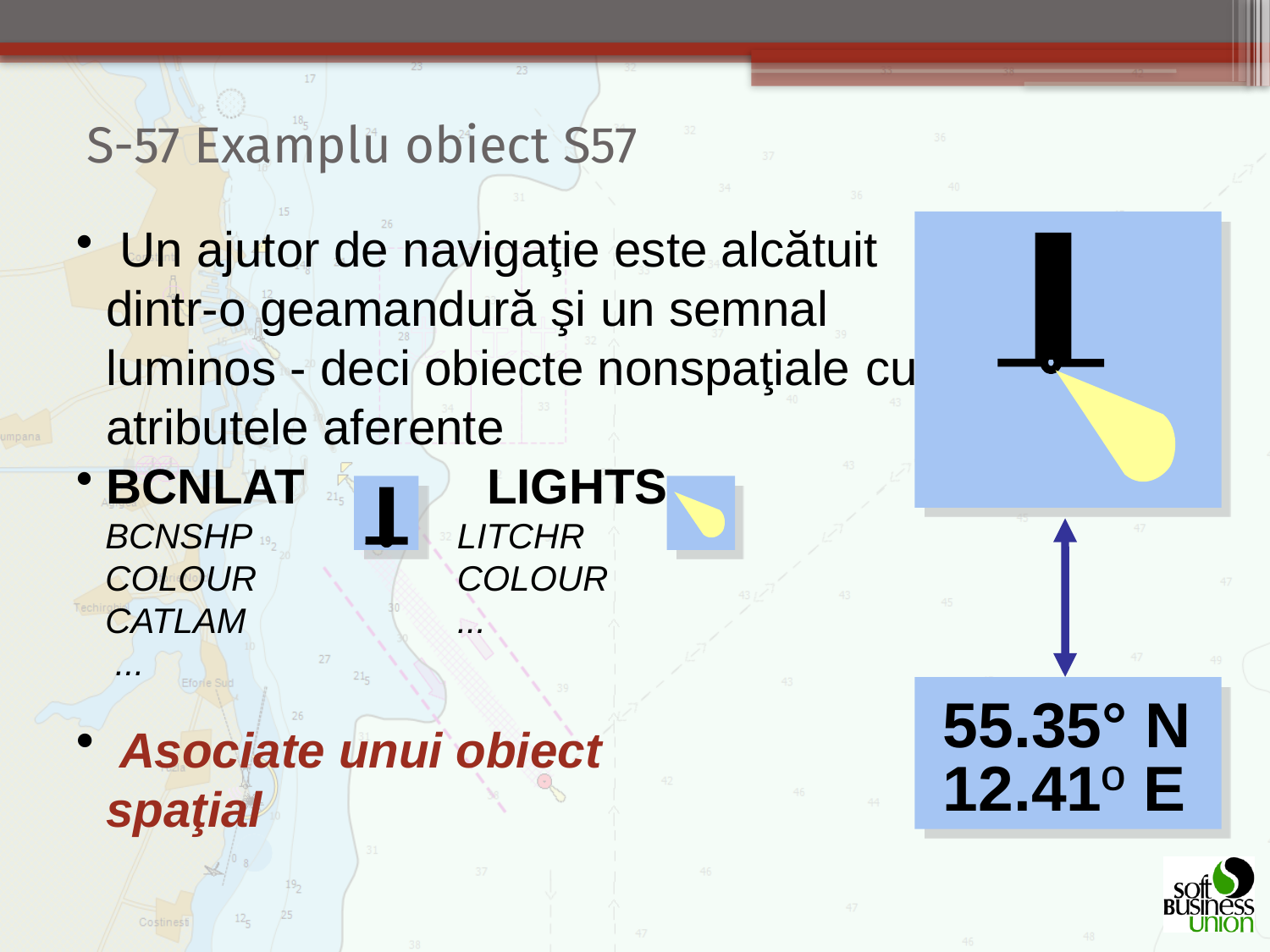

# S-57 Examplu obiect S57
 Un ajutor de navigaţie este alcătuit dintr-o geamandură şi un semnal luminos - deci obiecte nonspaţiale cu atributele aferente
BCNLAT 		LIGHTS
   BCNSHP 		LITCHR
   COLOUR		COLOUR
   CATLAM 		...
    ...

55.35° N
12.41º E
 Asociate unui obiect spaţial